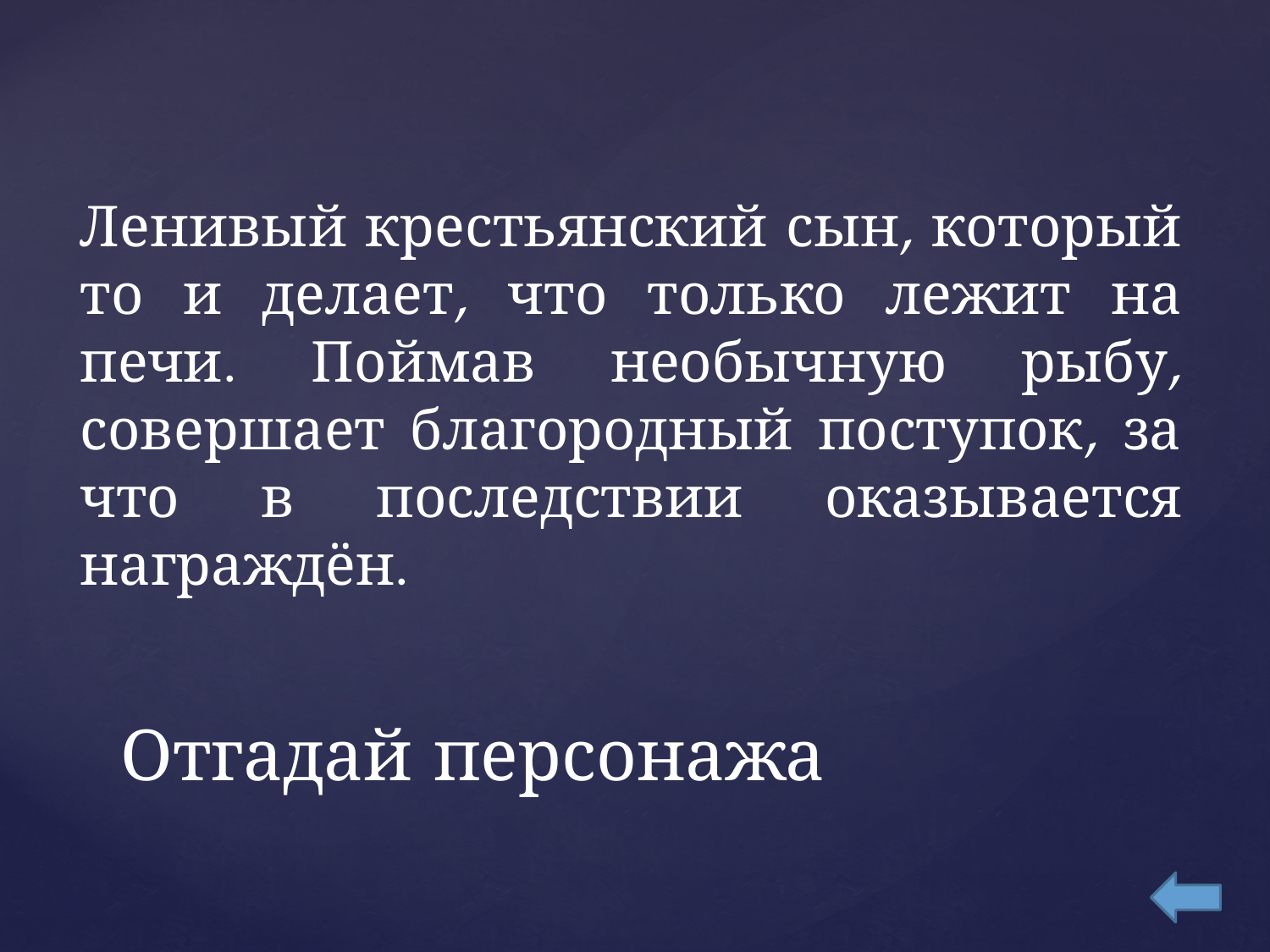

Ленивый крестьянский сын, который то и делает, что только лежит на печи. Поймав необычную рыбу, совершает благородный поступок, за что в последствии оказывается награждён.

# Отгадай персонажа